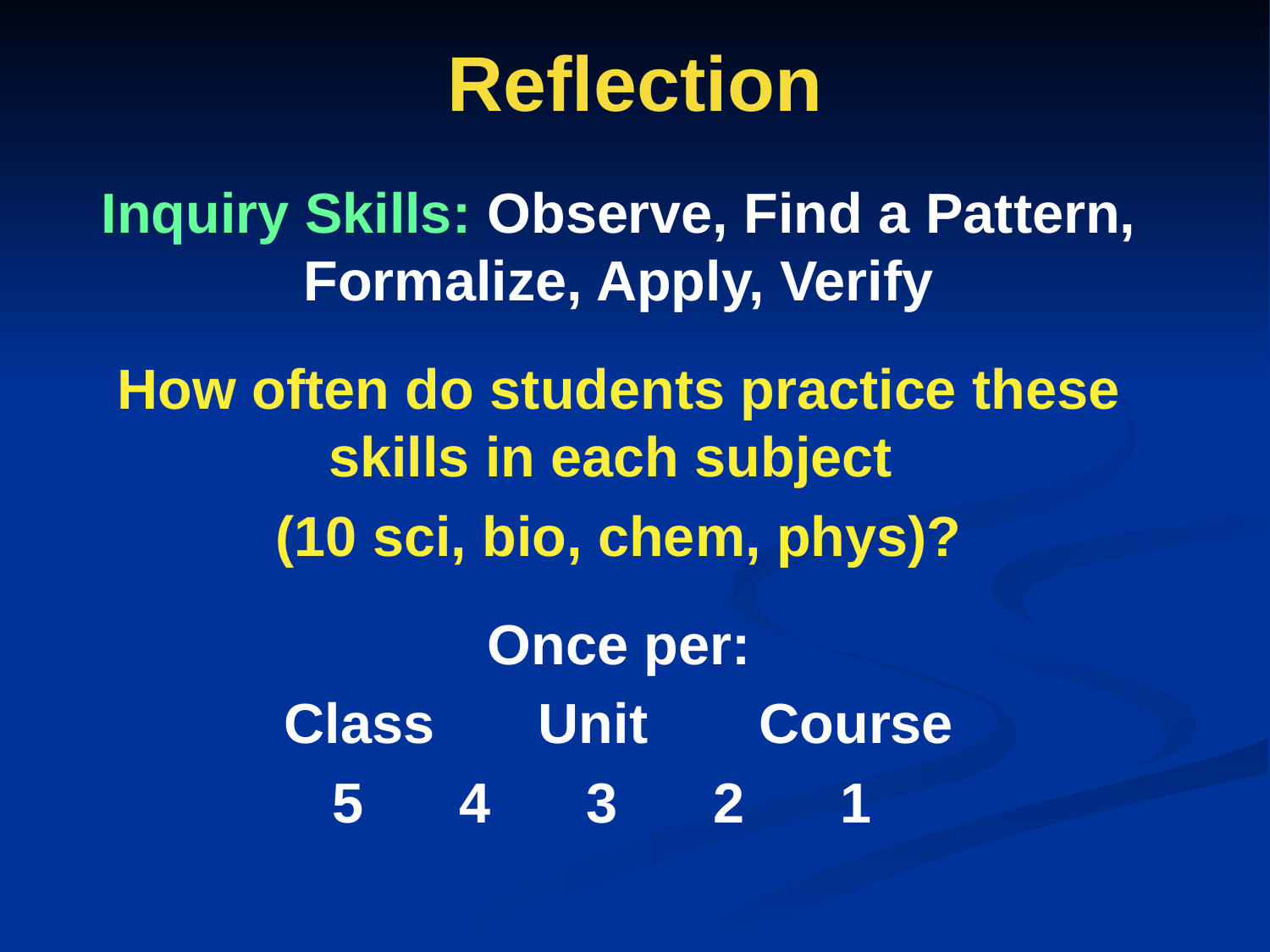

# Reflection
Inquiry Skills: Observe, Find a Pattern, Formalize, Apply, Verify

How often do students practice these skills in each subject
(10 sci, bio, chem, phys)?

Once per:
Class	Unit	      Course
  5	  4	  3	  2	  1